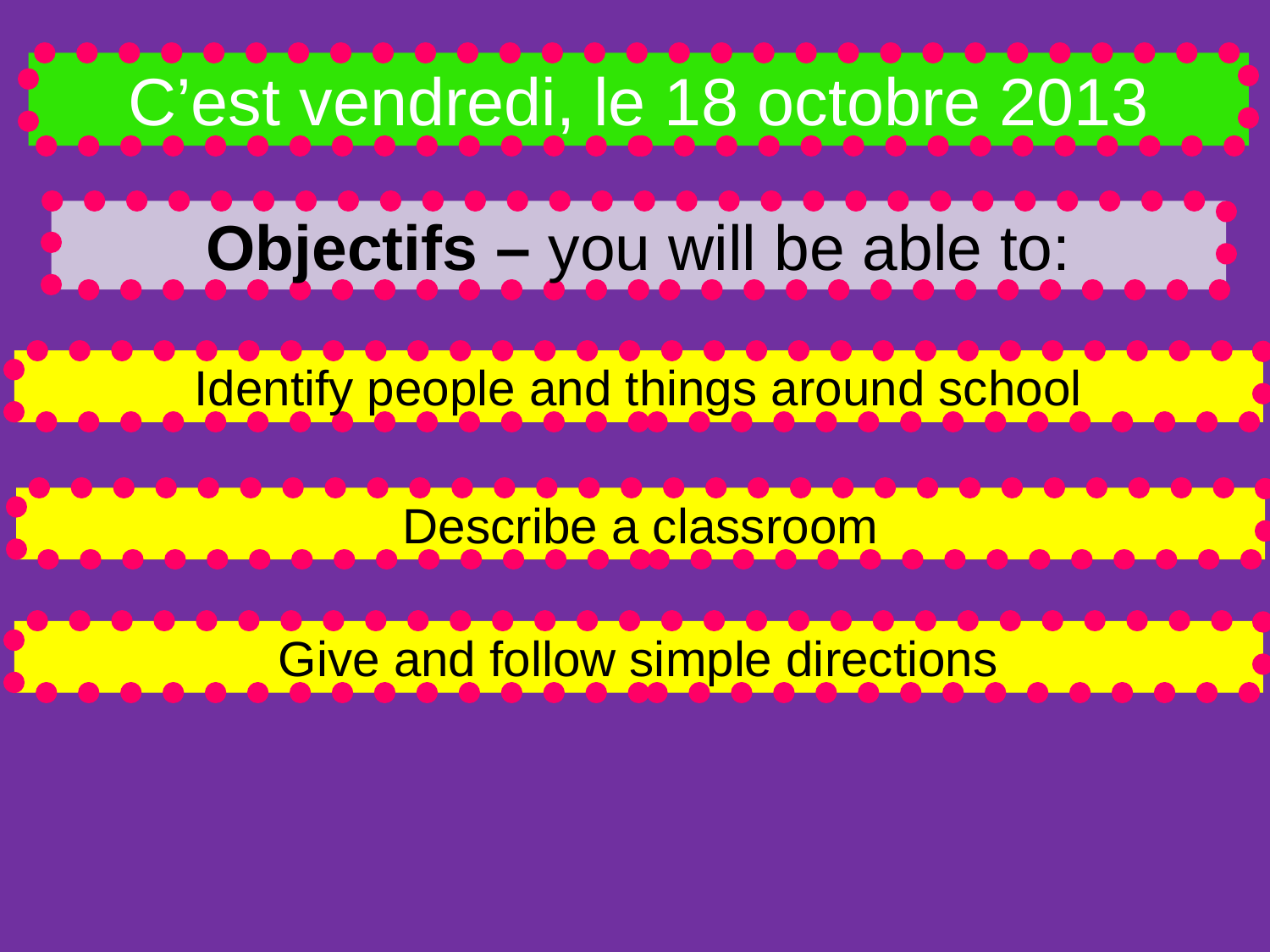

C’est vendredi, le 18 octobre 2013
Objectifs – you will be able to:
Identify people and things around school
Describe a classroom
Give and follow simple directions